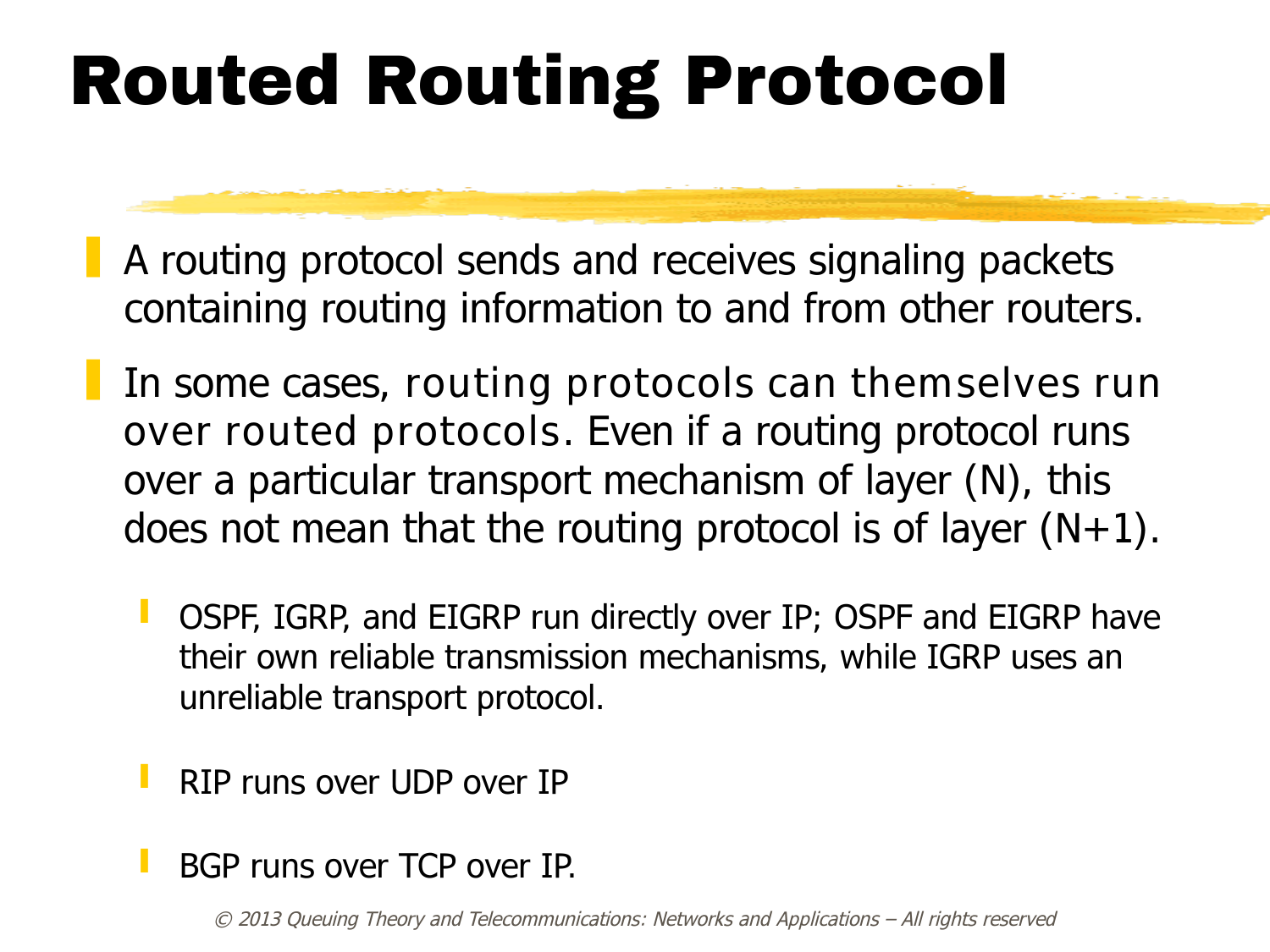

# Routed Routing Protocol
A routing protocol sends and receives signaling packets containing routing information to and from other routers.

In some cases, routing protocols can themselves run over routed protocols. Even if a routing protocol runs over a particular transport mechanism of layer (N), this does not mean that the routing protocol is of layer (N+1).

OSPF, IGRP, and EIGRP run directly over IP; OSPF and EIGRP have their own reliable transmission mechanisms, while IGRP uses an unreliable transport protocol.

RIP runs over UDP over IP

BGP runs over TCP over IP.
© 2013 Queuing Theory and Telecommunications: Networks and Applications – All rights reserved